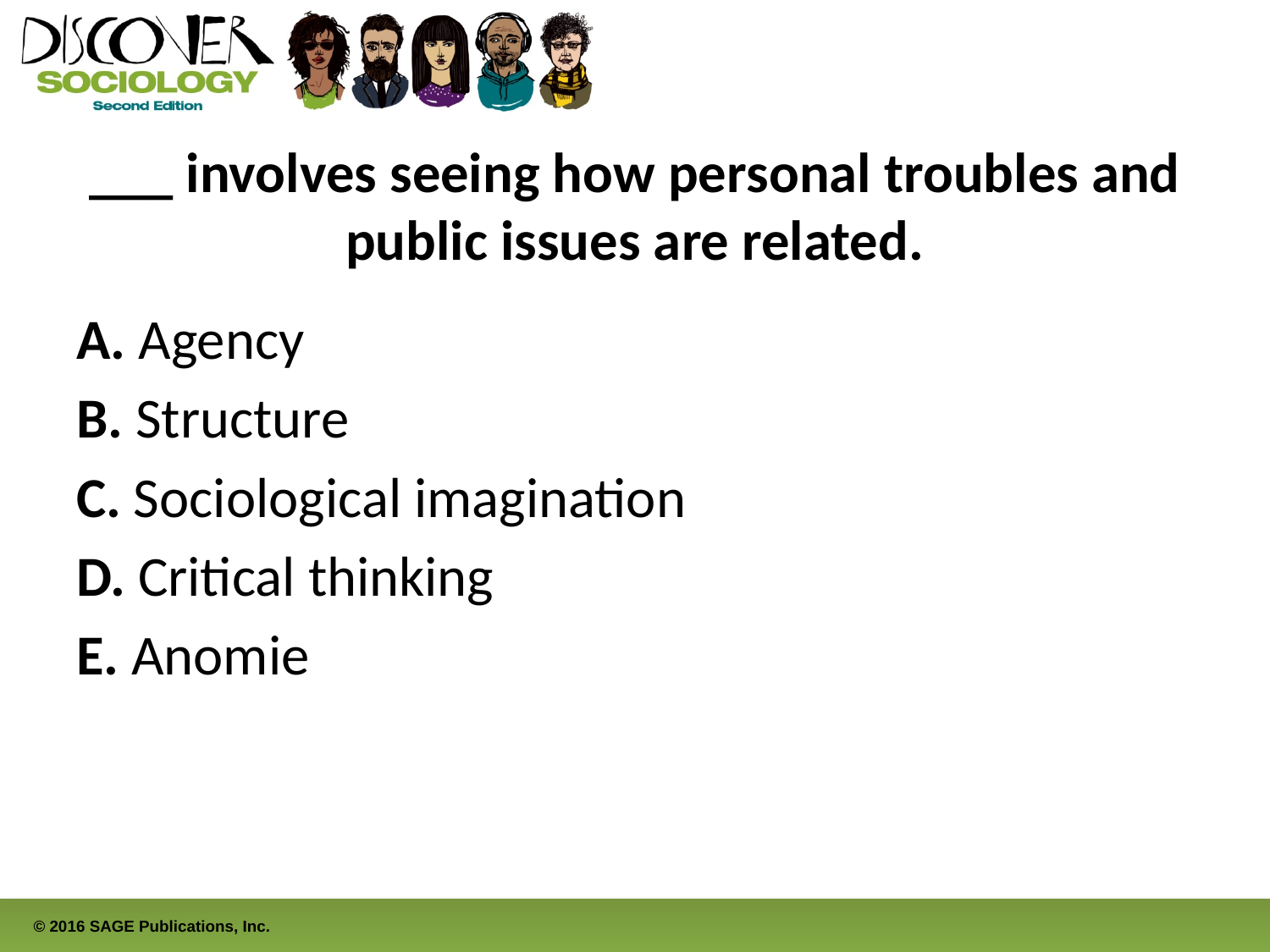

# ___ involves seeing how personal troubles and public issues are related.
A. Agency
B. Structure
C. Sociological imagination
D. Critical thinking
E. Anomie